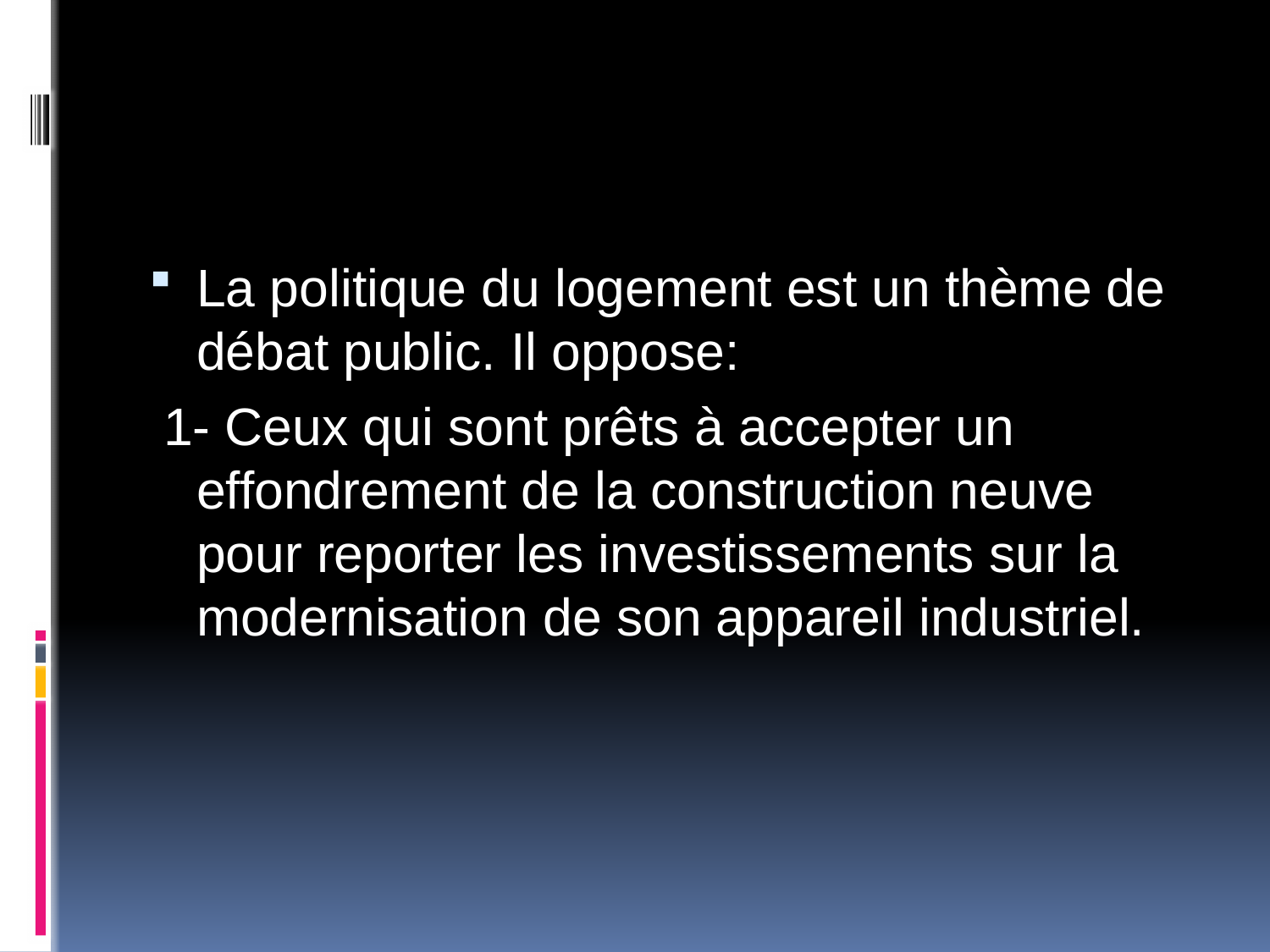

#
La politique du logement est un thème de débat public. Il oppose:
 1- Ceux qui sont prêts à accepter un effondrement de la construction neuve pour reporter les investissements sur la modernisation de son appareil industriel.